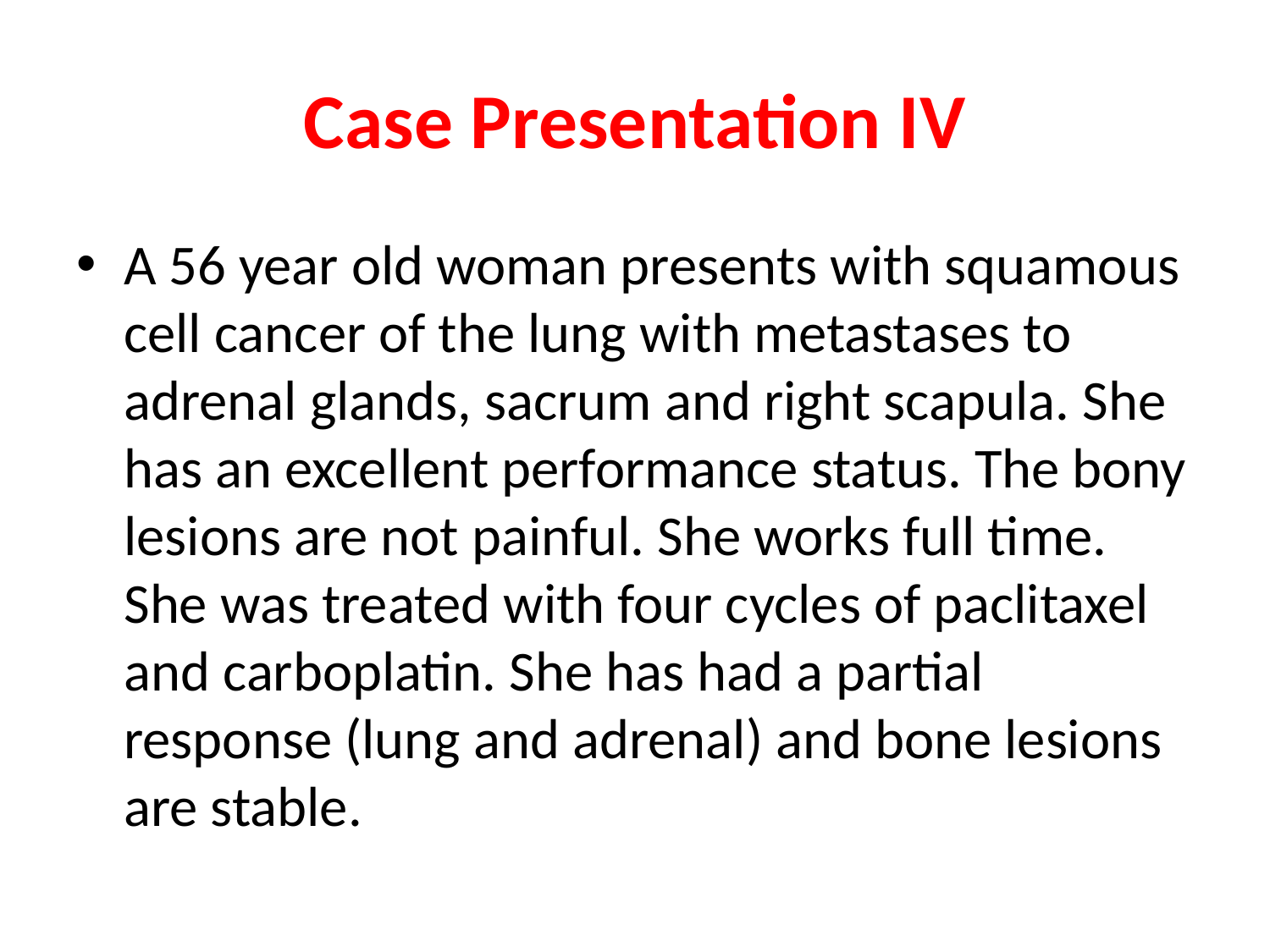

# Case Presentation IV
A 56 year old woman presents with squamous cell cancer of the lung with metastases to adrenal glands, sacrum and right scapula. She has an excellent performance status. The bony lesions are not painful. She works full time. She was treated with four cycles of paclitaxel and carboplatin. She has had a partial response (lung and adrenal) and bone lesions are stable.